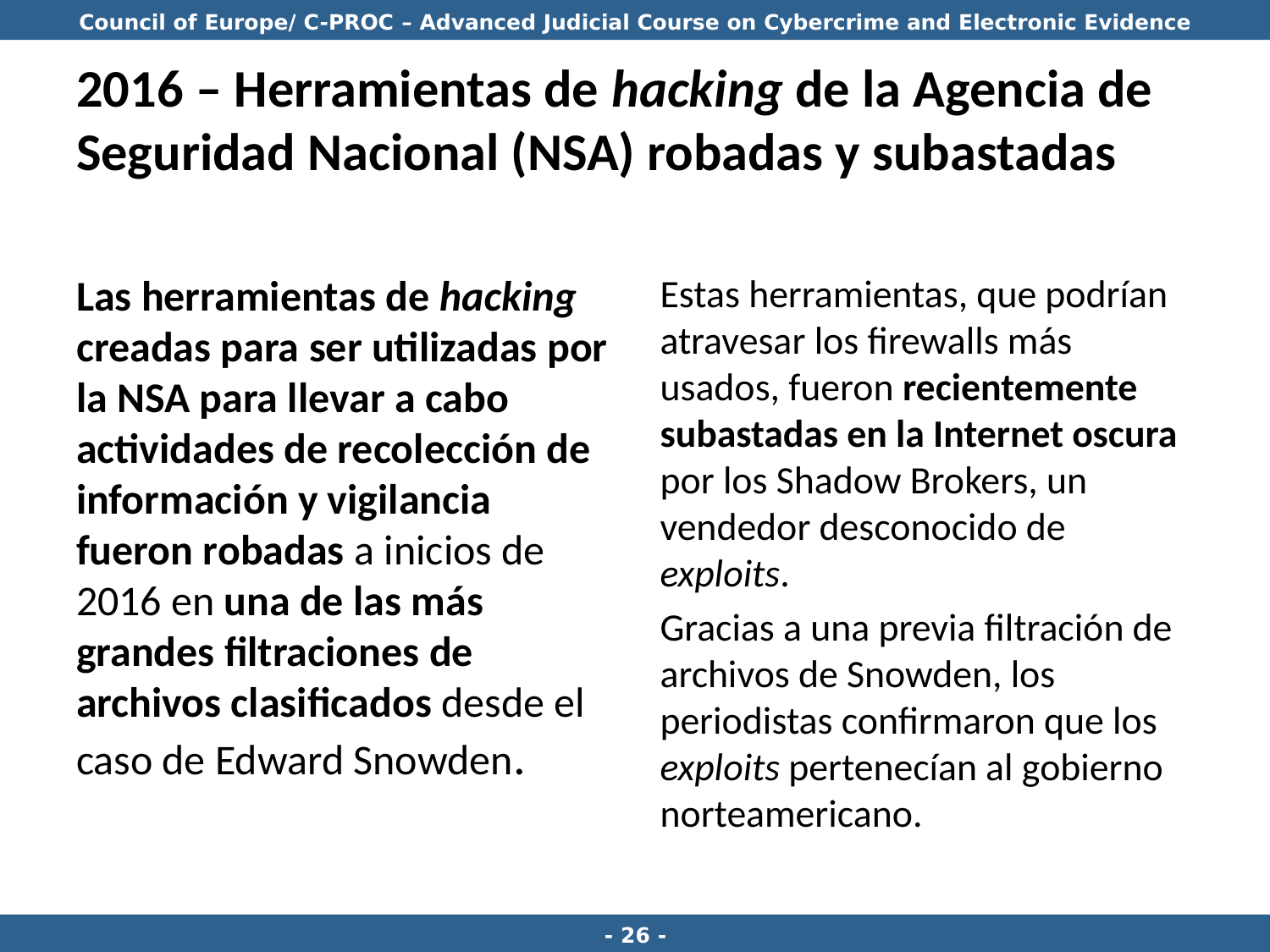

# 2016 – Herramientas de hacking de la Agencia de Seguridad Nacional (NSA) robadas y subastadas
Las herramientas de hacking creadas para ser utilizadas por la NSA para llevar a cabo actividades de recolección de información y vigilancia fueron robadas a inicios de 2016 en una de las más grandes filtraciones de archivos clasificados desde el caso de Edward Snowden.

Estas herramientas, que podrían atravesar los firewalls más usados, fueron recientemente subastadas en la Internet oscura por los Shadow Brokers, un vendedor desconocido de exploits.
Gracias a una previa filtración de archivos de Snowden, los periodistas confirmaron que los exploits pertenecían al gobierno norteamericano.